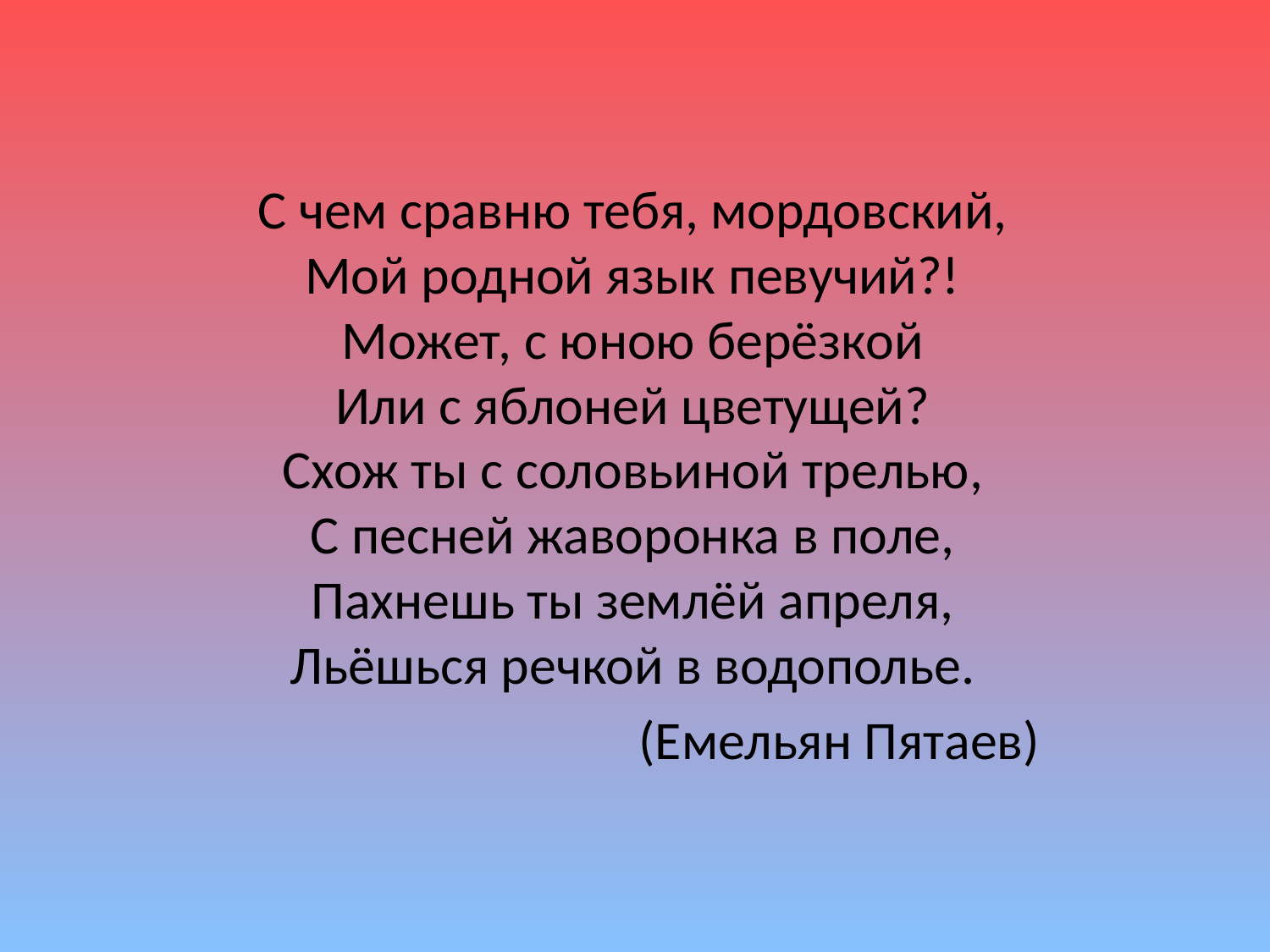

#
С чем сравню тебя, мордовский,
Мой родной язык певучий?!
Может, с юною берёзкой
Или с яблоней цветущей?
Схож ты с соловьиной трелью,
С песней жаворонка в поле,
Пахнешь ты землёй апреля,
Льёшься речкой в водополье.
(Емельян Пятаев)